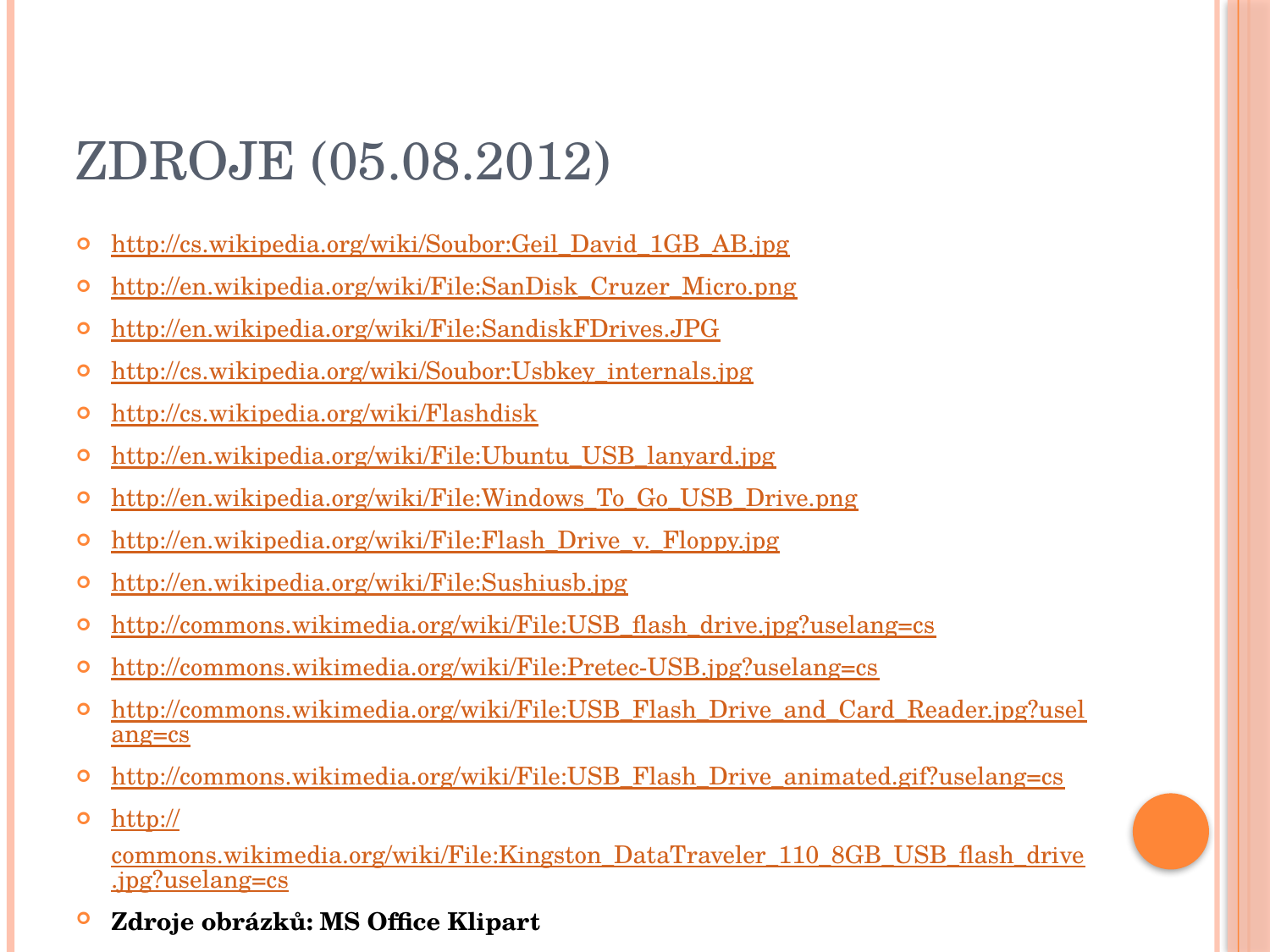

# Zdroje (05.08.2012)
http://cs.wikipedia.org/wiki/Soubor:Geil_David_1GB_AB.jpg
http://en.wikipedia.org/wiki/File:SanDisk_Cruzer_Micro.png
http://en.wikipedia.org/wiki/File:SandiskFDrives.JPG
http://cs.wikipedia.org/wiki/Soubor:Usbkey_internals.jpg
http://cs.wikipedia.org/wiki/Flashdisk
http://en.wikipedia.org/wiki/File:Ubuntu_USB_lanyard.jpg
http://en.wikipedia.org/wiki/File:Windows_To_Go_USB_Drive.png
http://en.wikipedia.org/wiki/File:Flash_Drive_v._Floppy.jpg
http://en.wikipedia.org/wiki/File:Sushiusb.jpg
http://commons.wikimedia.org/wiki/File:USB_flash_drive.jpg?uselang=cs
http://commons.wikimedia.org/wiki/File:Pretec-USB.jpg?uselang=cs
http://commons.wikimedia.org/wiki/File:USB_Flash_Drive_and_Card_Reader.jpg?uselang=cs
http://commons.wikimedia.org/wiki/File:USB_Flash_Drive_animated.gif?uselang=cs
http://commons.wikimedia.org/wiki/File:Kingston_DataTraveler_110_8GB_USB_flash_drive.jpg?uselang=cs
Zdroje obrázků: MS Office Klipart